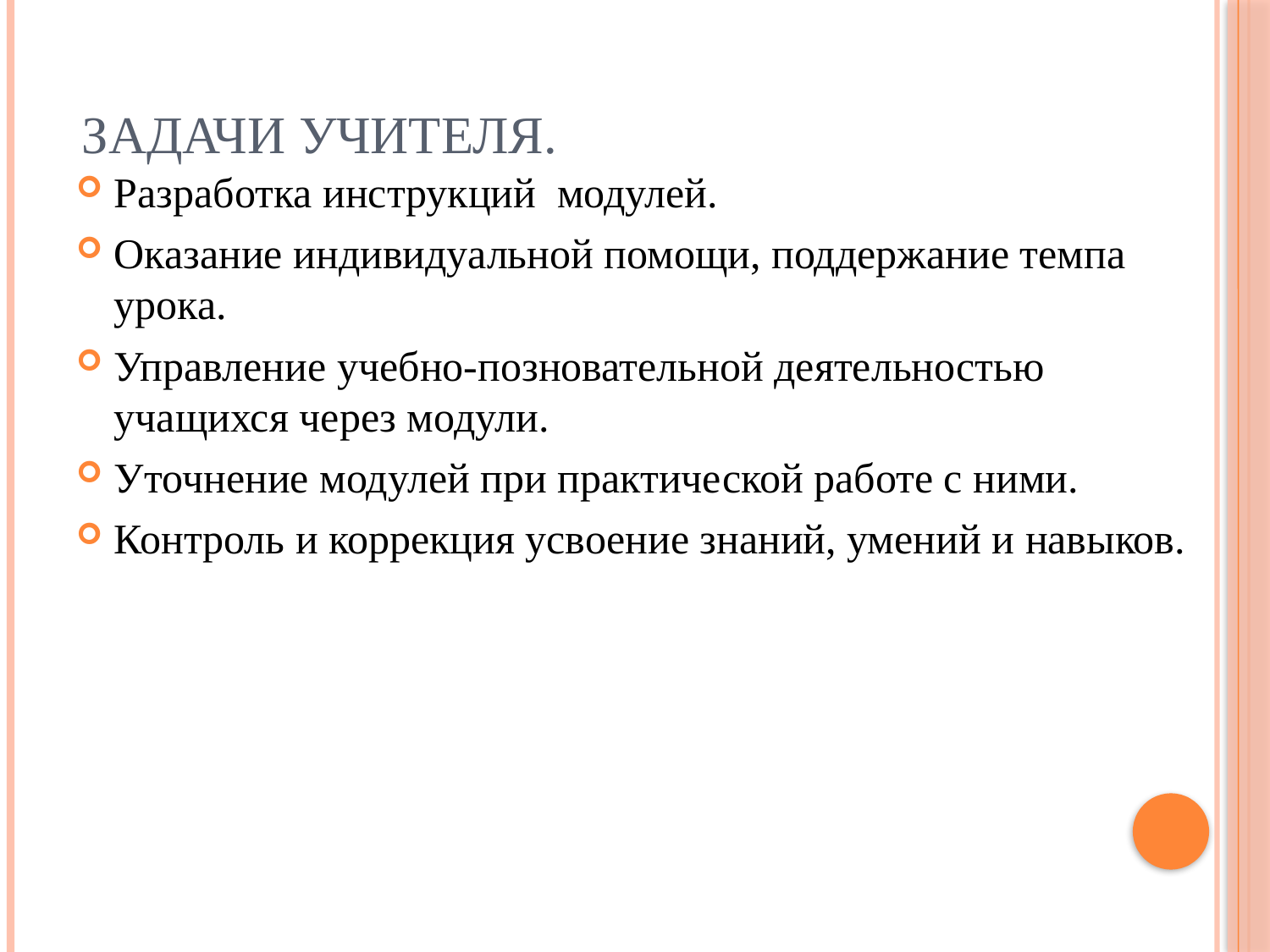

# Задачи учителя.
Разработка инструкций  модулей.
Оказание индивидуальной помощи, поддержание темпа урока.
Управление учебно-позновательной деятельностью учащихся через модули.
Уточнение модулей при практической работе с ними.
Контроль и коррекция усвоение знаний, умений и навыков.